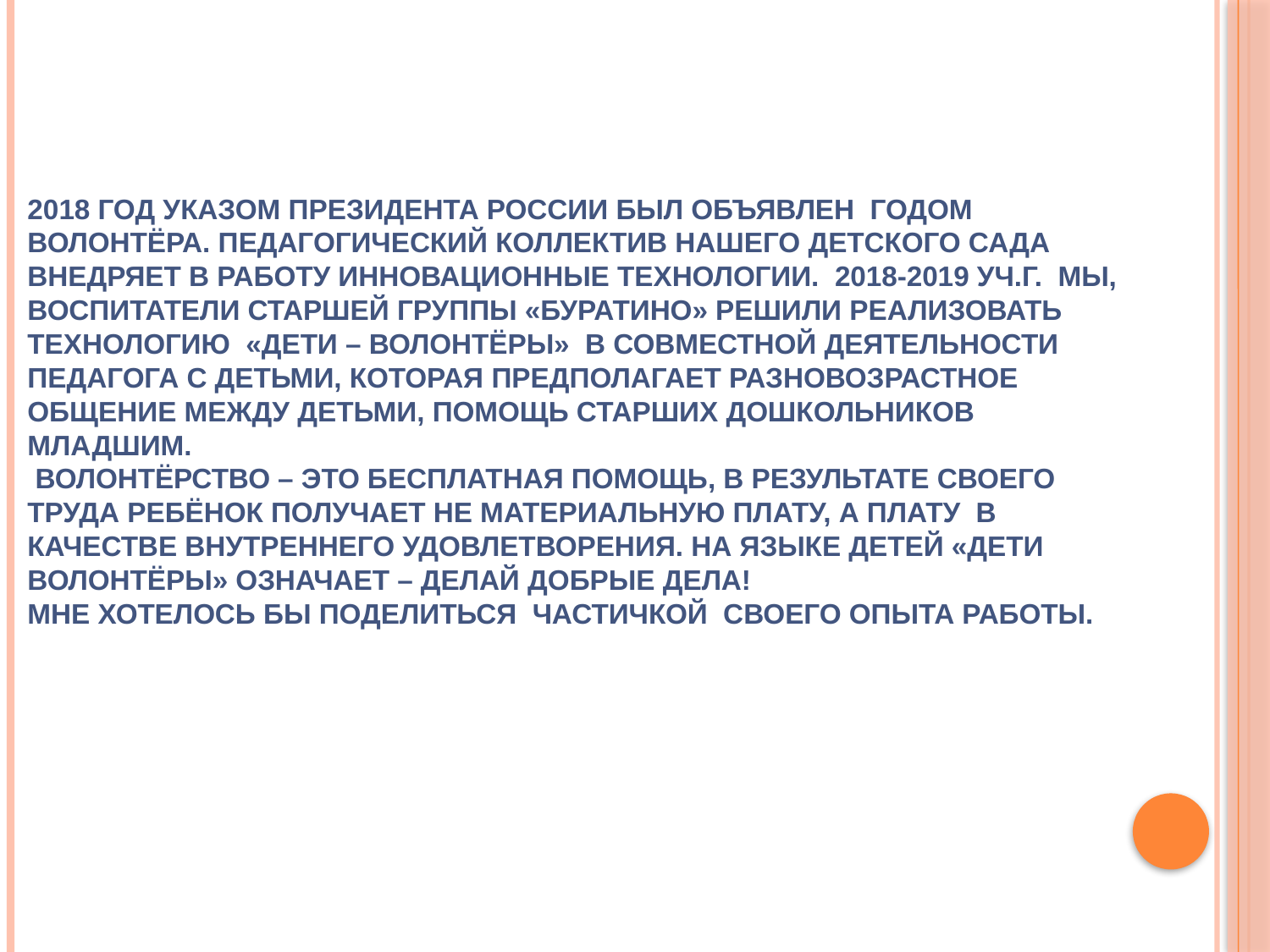

# 2018 год Указом Президента России был объявлен  годом Волонтёра. Педагогический коллектив нашего детского сада внедряет в работу инновационные технологии.  2018-2019 уч.г.  мы, воспитатели старшей группы «Буратино» решили реализовать технологию  «дети – волонтёры»  в совместной деятельности  педагога с детьми, которая предполагает разновозрастное общение между детьми, помощь старших дошкольников младшим. Волонтёрство – это бесплатная помощь, в результате своего труда ребёнок получает не материальную плату, а плату  в качестве внутреннего удовлетворения. На языке детей «дети волонтёры» означает – делай добрые дела! Мне хотелось бы поделиться  частичкой  своего опыта работы.